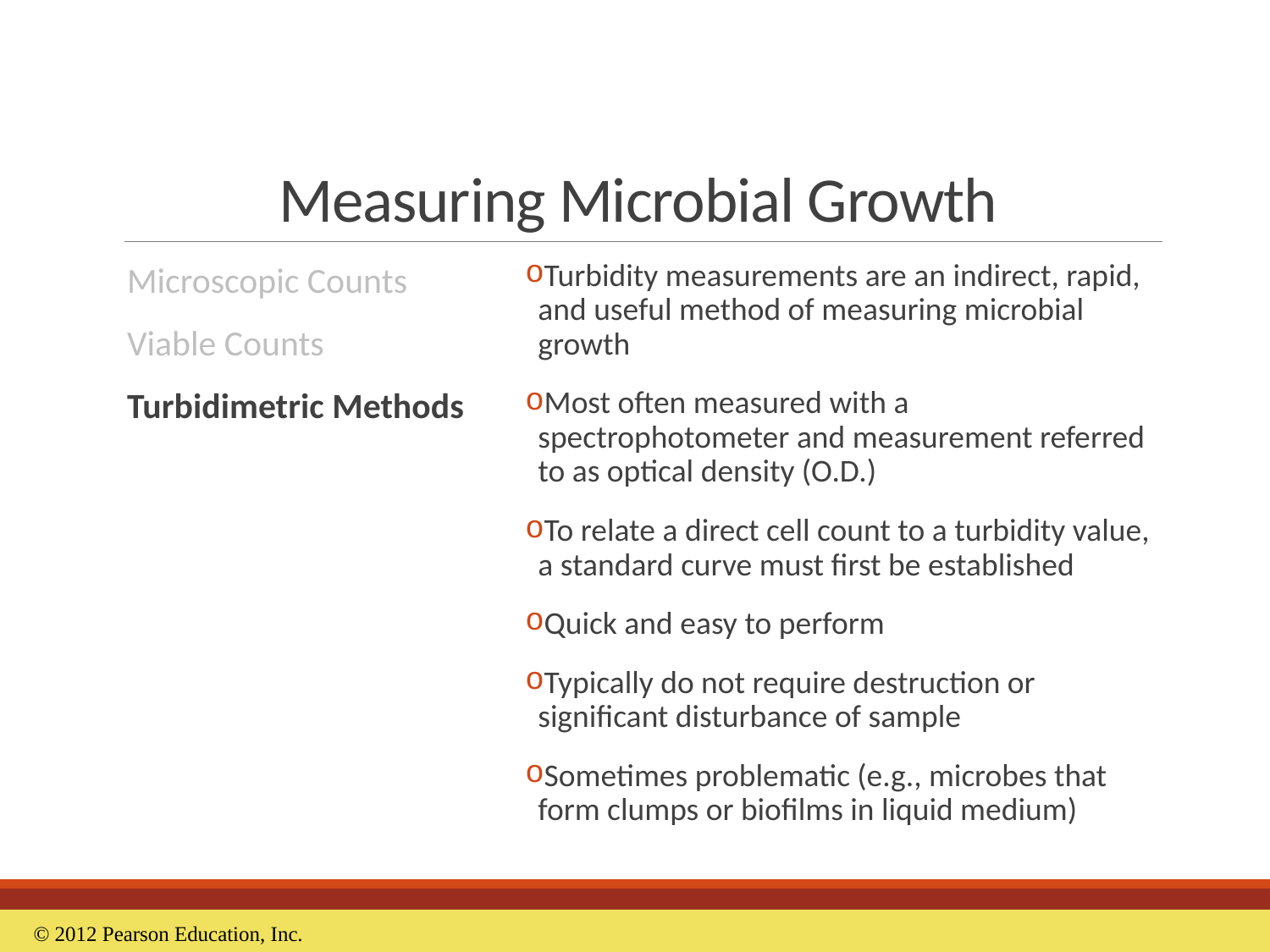

# Measuring Microbial Growth
Turbidity measurements are an indirect, rapid, and useful method of measuring microbial growth
Most often measured with a spectrophotometer and measurement referred to as optical density (O.D.)
To relate a direct cell count to a turbidity value, a standard curve must first be established
Quick and easy to perform
Typically do not require destruction or significant disturbance of sample
Sometimes problematic (e.g., microbes that form clumps or biofilms in liquid medium)
Microscopic Counts
Viable Counts
Turbidimetric Methods

© 2012 Pearson Education, Inc.